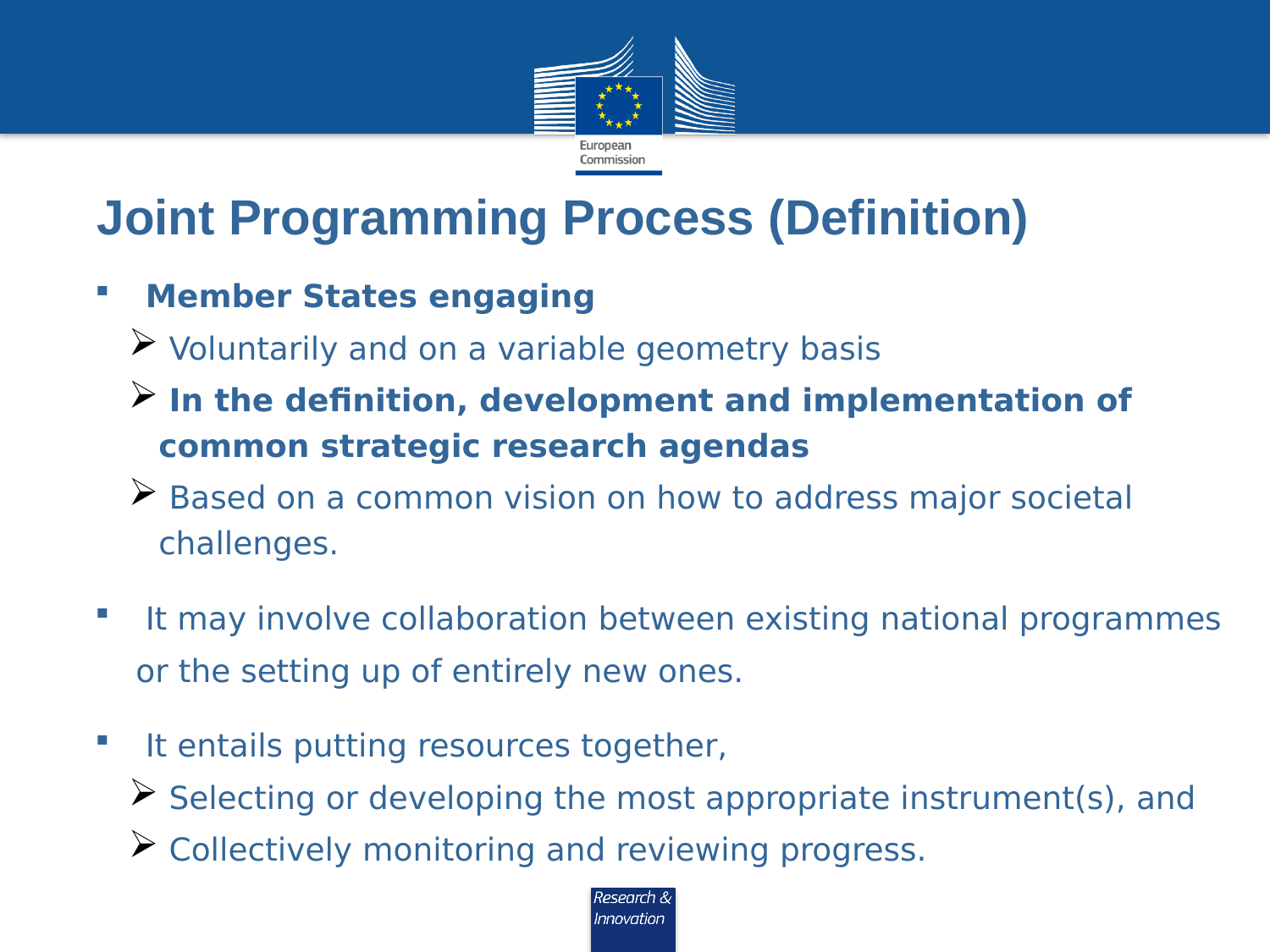

Joint Programming Process (Definition)

Member States engaging
 Voluntarily and on a variable geometry basis
 In the definition, development and implementation of common strategic research agendas
 Based on a common vision on how to address major societal challenges.

It may involve collaboration between existing national programmes
    or the setting up of entirely new ones.

It entails putting resources together,
 Selecting or developing the most appropriate instrument(s), and
 Collectively monitoring and reviewing progress.